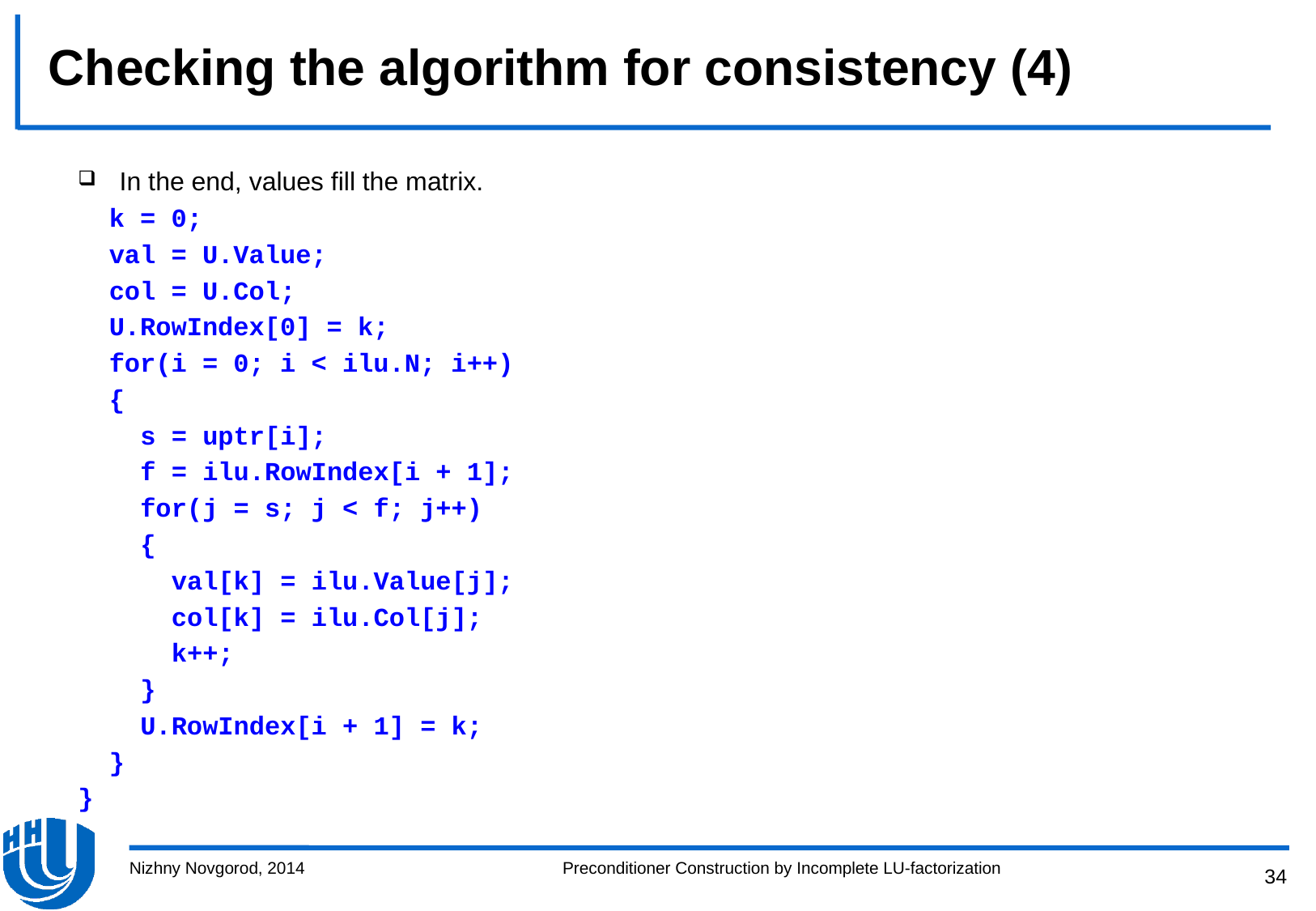

# Checking the algorithm for consistency (4)
In the end, values fill the matrix.
  k = 0;
  val = U.Value;
  col = U.Col;
  U.RowIndex[0] = k;
  for(i = 0; i < ilu.N; i++)
  {
    s = uptr[i];
    f = ilu.RowIndex[i + 1];
    for(j = s; j < f; j++)
    {
      val[k] = ilu.Value[j];
      col[k] = ilu.Col[j];
      k++;
    }
    U.RowIndex[i + 1] = k;
  }
}
Nizhny Novgorod, 2014
Preconditioner Construction by Incomplete LU-factorization